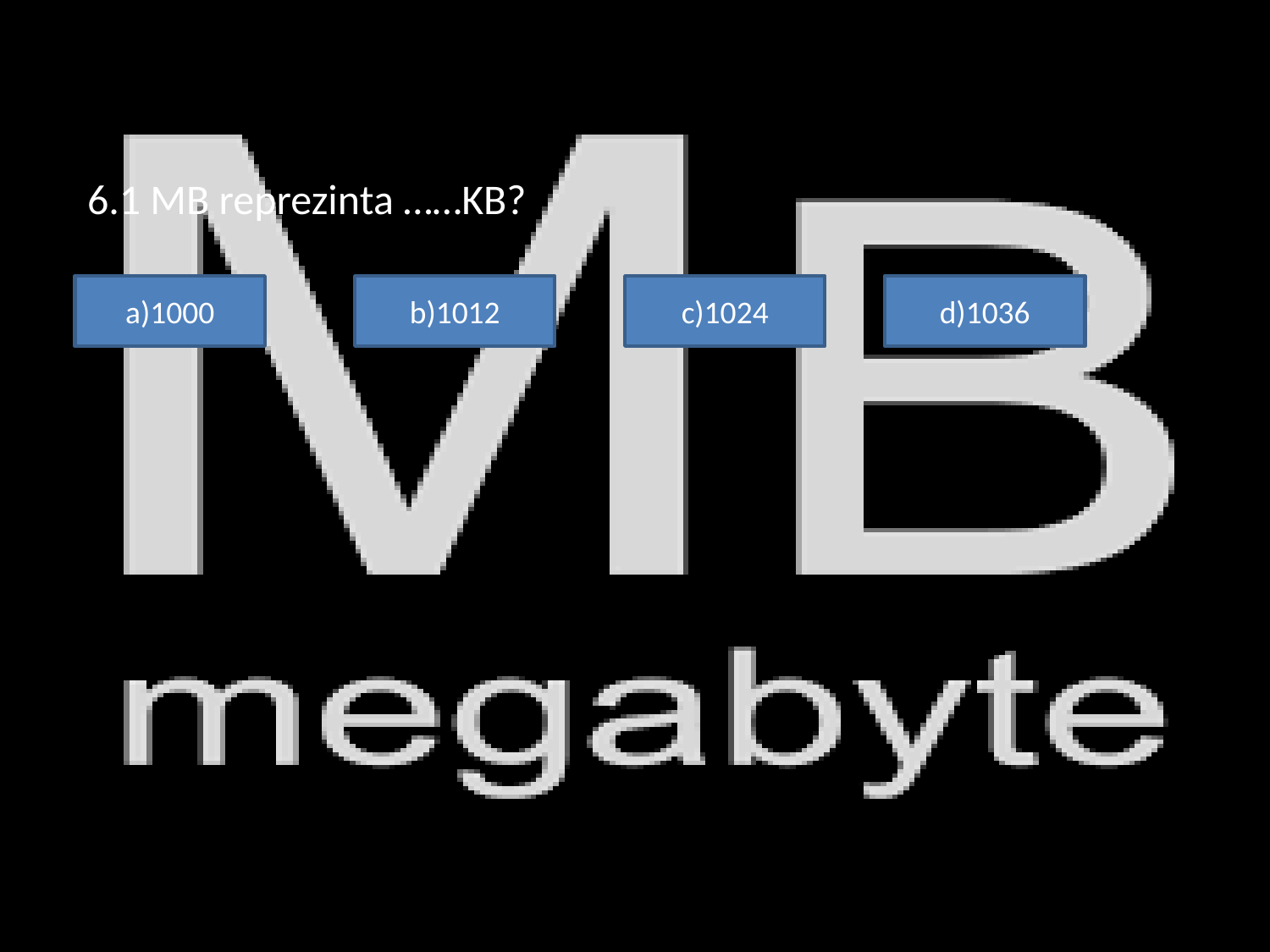

6.1 MB reprezinta ……KB?
a)1000
b)1012
c)1024
d)1036